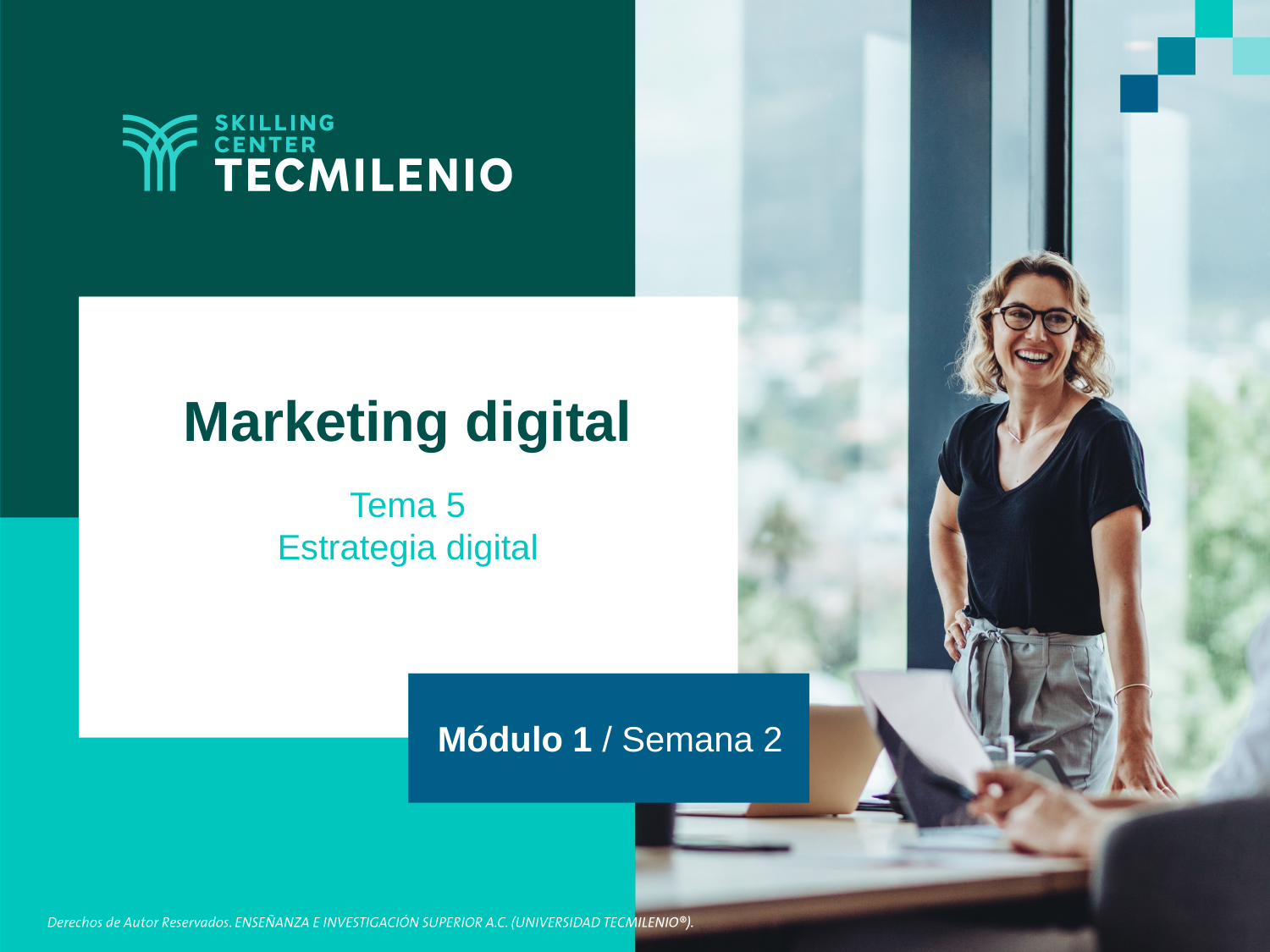

Marketing digital
Tema 5
Estrategia digital
Módulo 1 / Semana 2